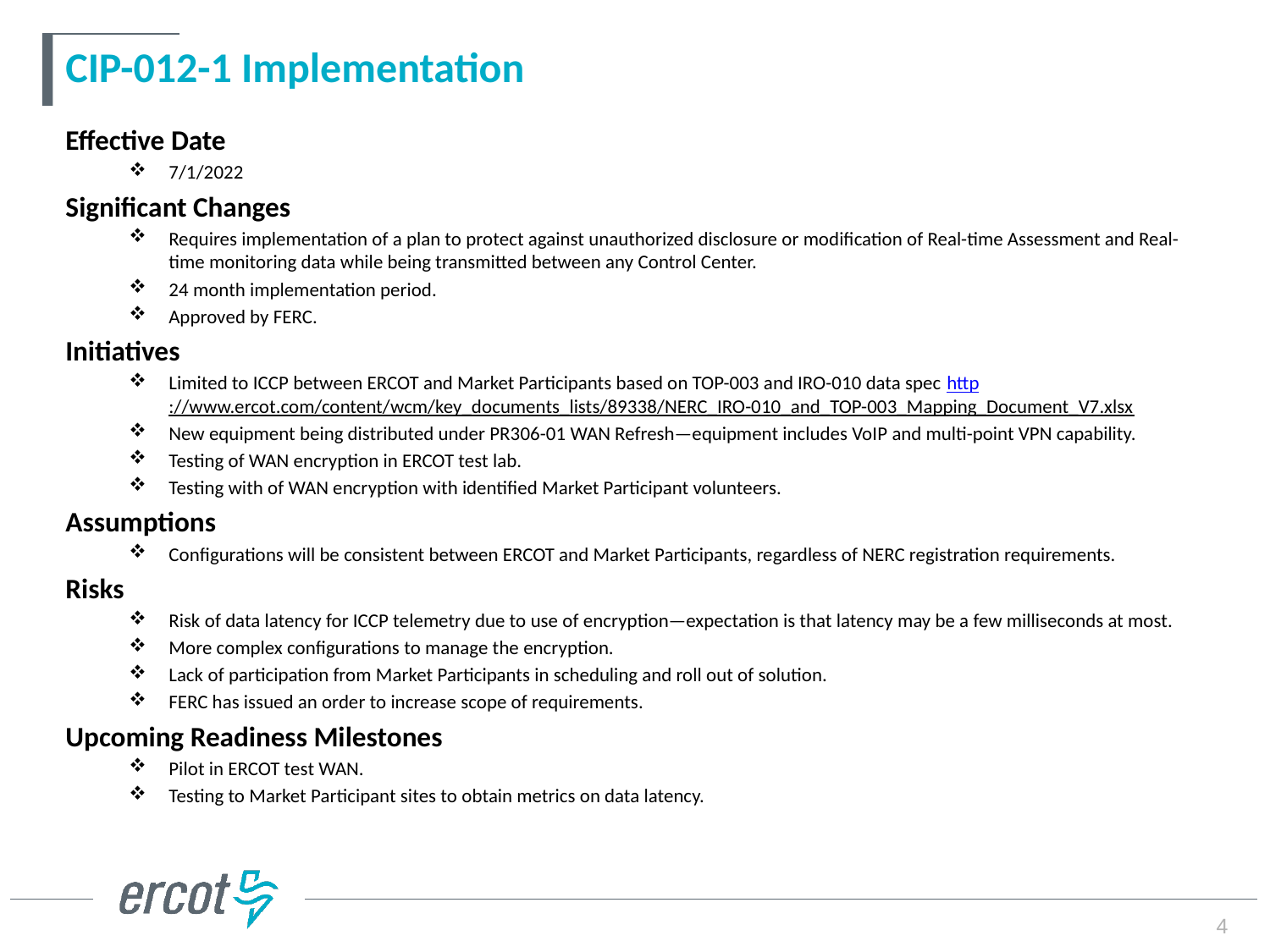

# CIP-012-1 Implementation
Effective Date
7/1/2022
Significant Changes
Requires implementation of a plan to protect against unauthorized disclosure or modification of Real-time Assessment and Real-time monitoring data while being transmitted between any Control Center.
24 month implementation period.
Approved by FERC.
Initiatives
Limited to ICCP between ERCOT and Market Participants based on TOP-003 and IRO-010 data spec http://www.ercot.com/content/wcm/key_documents_lists/89338/NERC_IRO-010_and_TOP-003_Mapping_Document_V7.xlsx
New equipment being distributed under PR306-01 WAN Refresh—equipment includes VoIP and multi-point VPN capability.
Testing of WAN encryption in ERCOT test lab.
Testing with of WAN encryption with identified Market Participant volunteers.
Assumptions
Configurations will be consistent between ERCOT and Market Participants, regardless of NERC registration requirements.
Risks
Risk of data latency for ICCP telemetry due to use of encryption—expectation is that latency may be a few milliseconds at most.
More complex configurations to manage the encryption.
Lack of participation from Market Participants in scheduling and roll out of solution.
FERC has issued an order to increase scope of requirements.
Upcoming Readiness Milestones
Pilot in ERCOT test WAN.
Testing to Market Participant sites to obtain metrics on data latency.

4